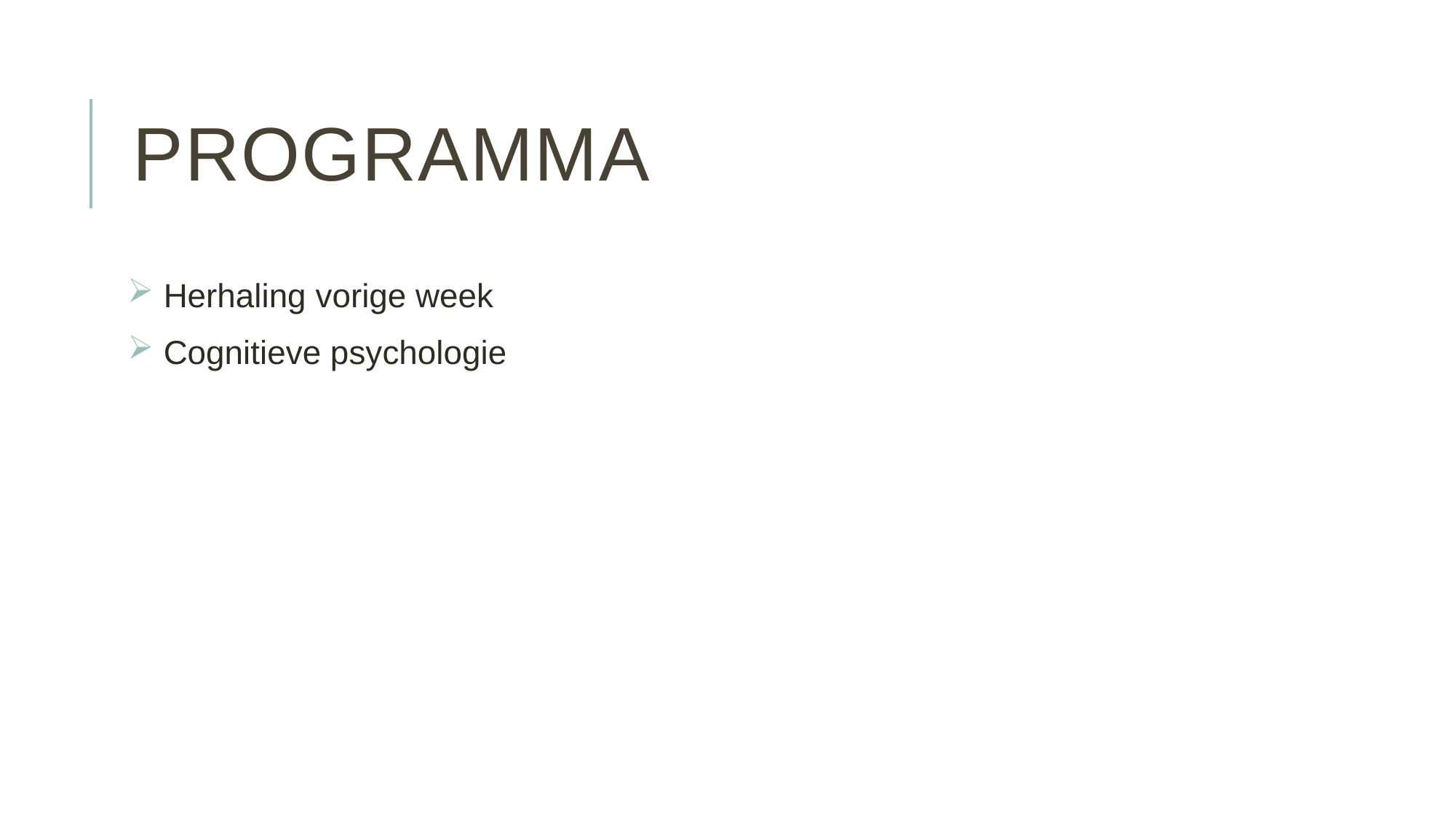

# Programma
 Herhaling vorige week
 Cognitieve psychologie